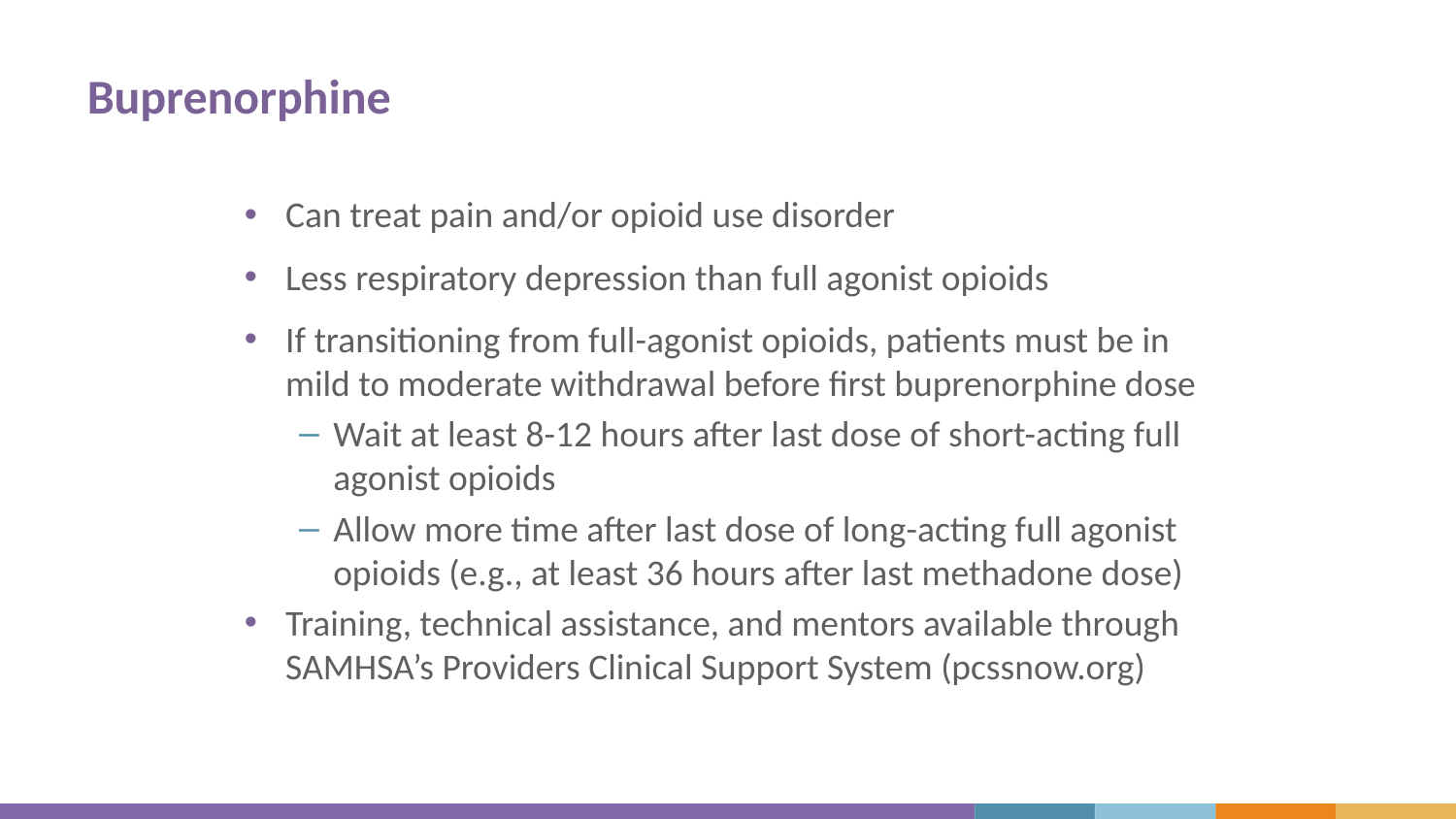

# Buprenorphine
Can treat pain and/or opioid use disorder

Less respiratory depression than full agonist opioids

If transitioning from full-agonist opioids, patients must be in mild to moderate withdrawal before first buprenorphine dose
Wait at least 8-12 hours after last dose of short-acting full agonist opioids
Allow more time after last dose of long-acting full agonist opioids (e.g., at least 36 hours after last methadone dose)
Training, technical assistance, and mentors available through SAMHSA’s Providers Clinical Support System (pcssnow.org)